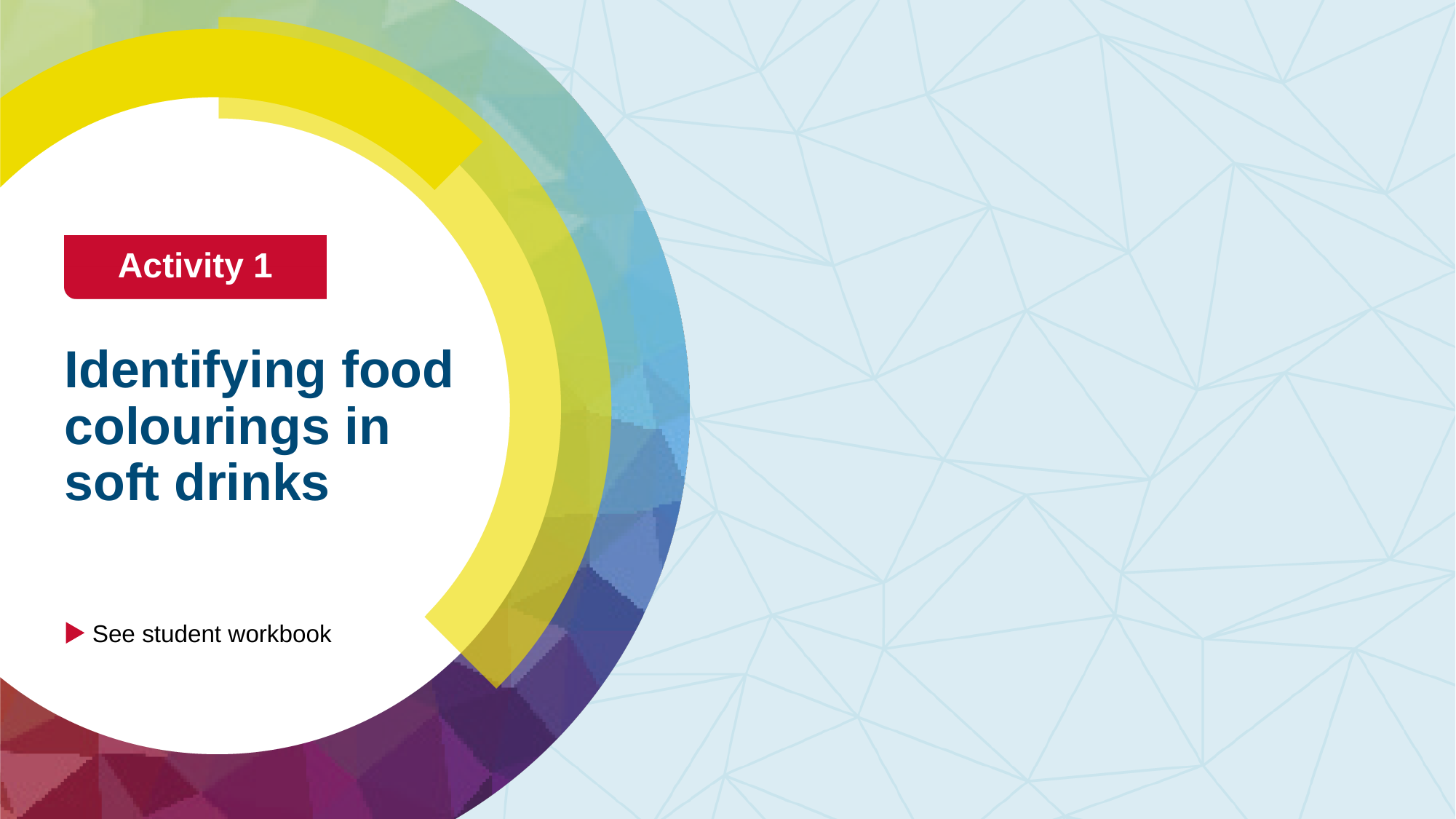

Activity 1
# Identifying food colourings in soft drinks
See student workbook